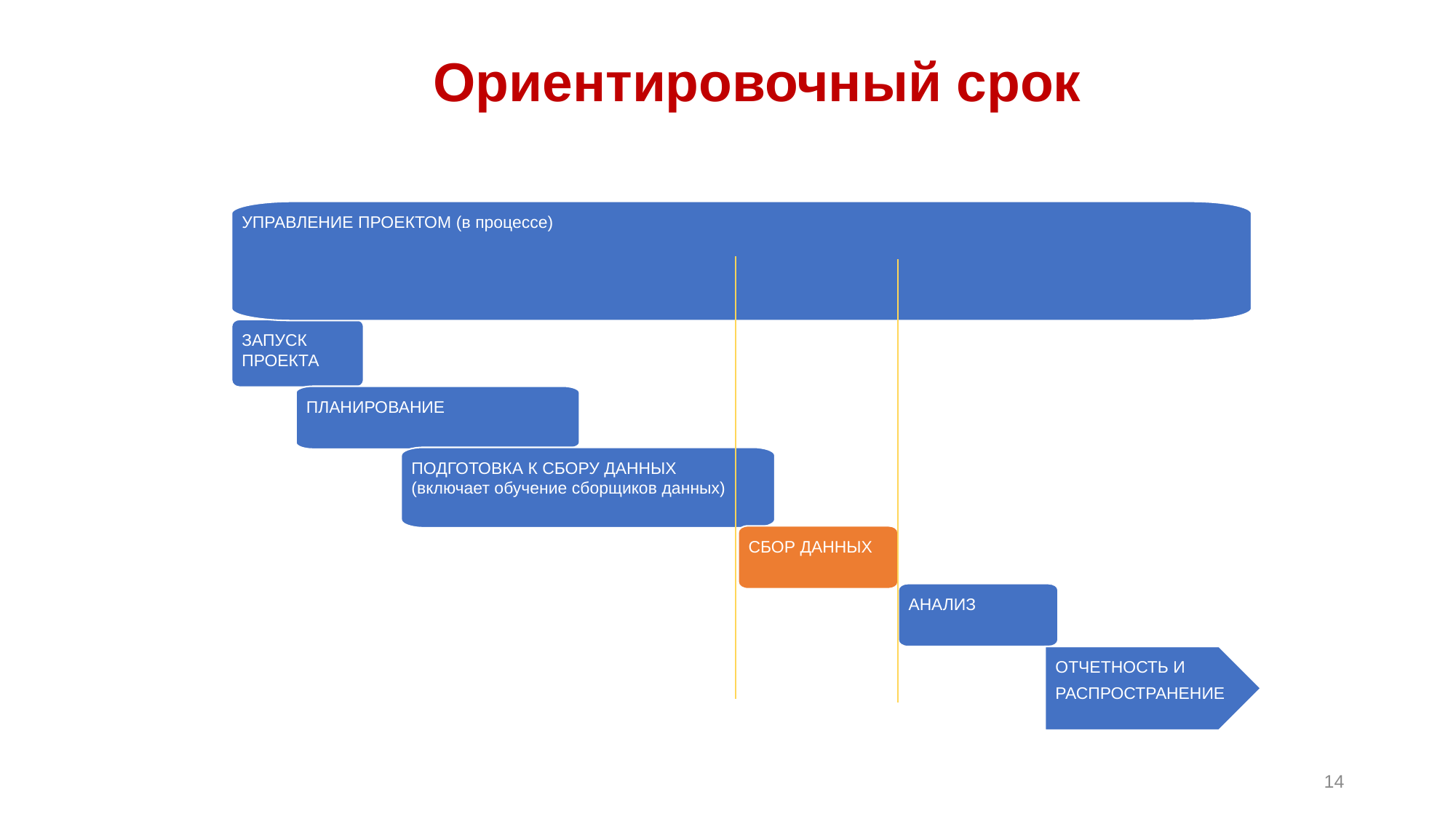

Ориентировочный срок

УПРАВЛЕНИЕ ПРОЕКТОМ (в процессе)
ЗАПУСК ПРОЕКТА
ПЛАНИРОВАНИЕ

ПОДГОТОВКА К СБОРУ ДАННЫХ
(включает обучение сборщиков данных)
СБОР ДАННЫХ
АНАЛИЗ
ОТЧЕТНОСТЬ И
РАСПРОСТРАНЕНИЕ
14